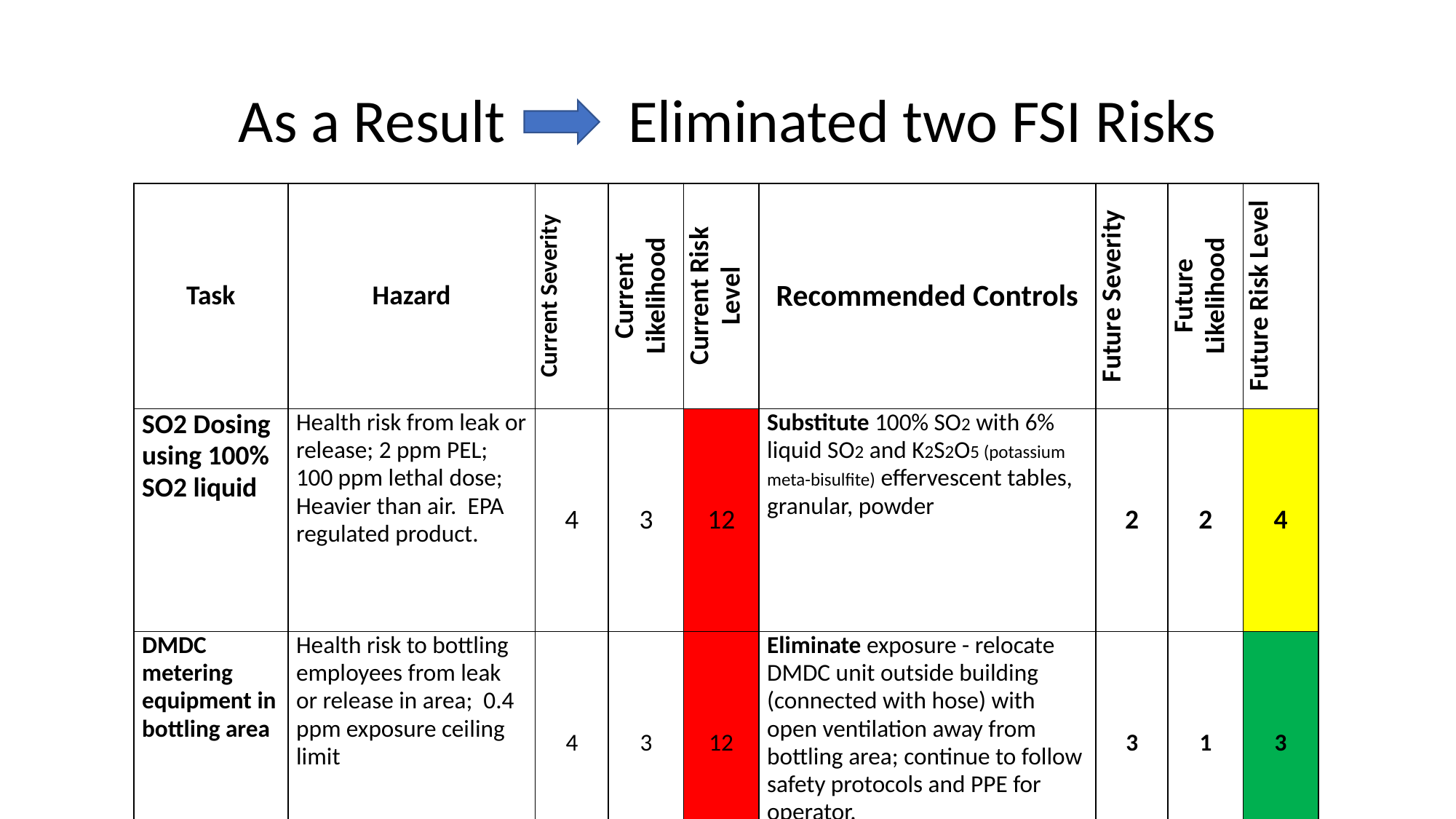

# As a Result         Eliminated two FSI Risks

| Task | Hazard | Current Severity | Current Likelihood | Current Risk Level | Recommended Controls | Future Severity | Future Likelihood | Future Risk Level |
| --- | --- | --- | --- | --- | --- | --- | --- | --- |
| SO2 Dosing using 100% SO2 liquid | Health risk from leak or release; 2 ppm PEL; 100 ppm lethal dose; Heavier than air. EPA regulated product. | 4 | 3 | 12 | Substitute 100% SO2 with 6% liquid SO2 and K2S2O5 (potassium meta-bisulfite) effervescent tables, granular, powder | 2 | 2 | 4 |
| DMDC metering equipment in bottling area | Health risk to bottling employees from leak or release in area; 0.4 ppm exposure ceiling limit | 4 | 3 | 12 | Eliminate exposure - relocate DMDC unit outside building (connected with hose) with open ventilation away from bottling area; continue to follow safety protocols and PPE for operator. | 3 | 1 | 3 |